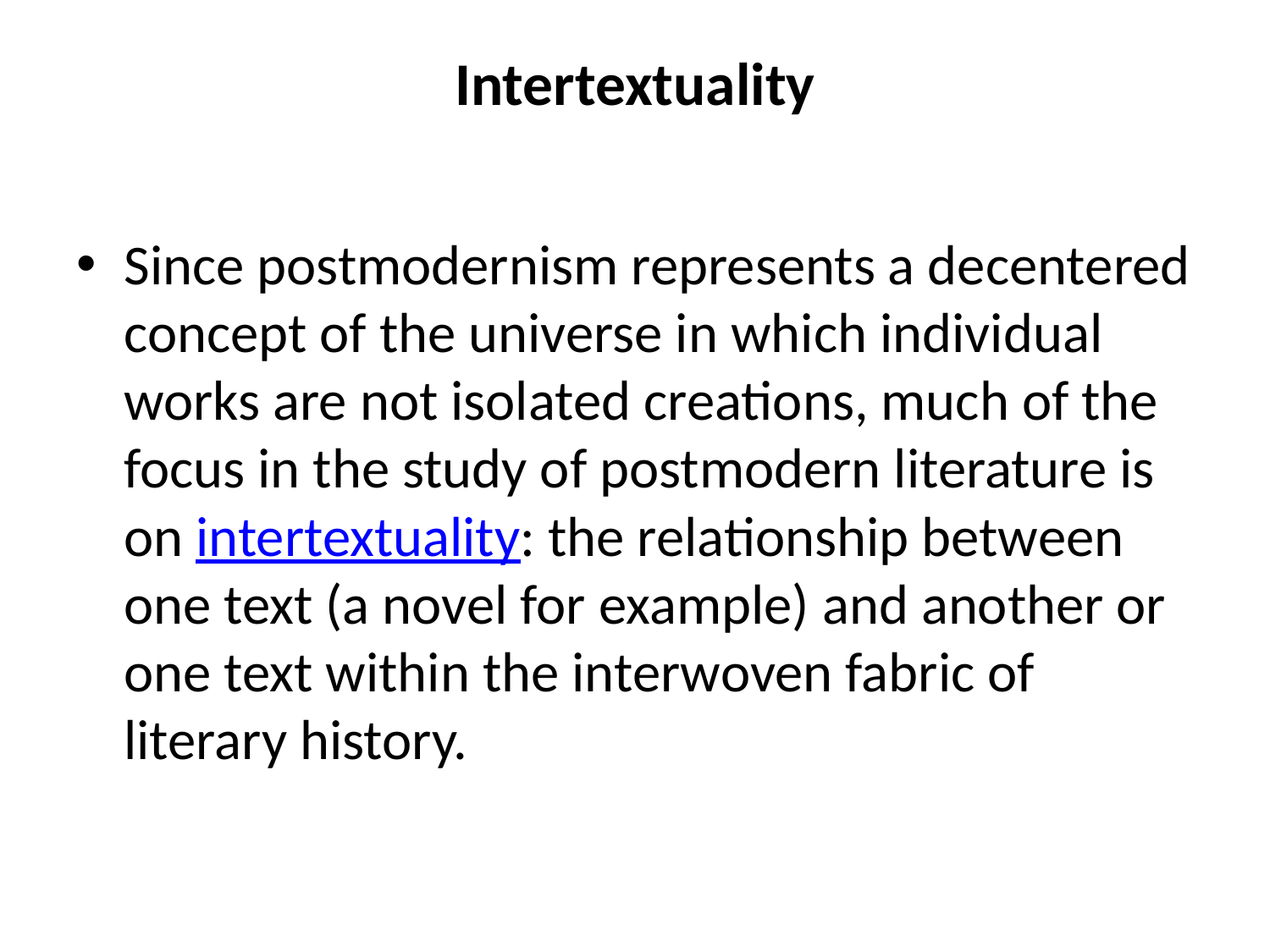

# Intertextuality
Since postmodernism represents a decentered concept of the universe in which individual works are not isolated creations, much of the focus in the study of postmodern literature is on intertextuality: the relationship between one text (a novel for example) and another or one text within the interwoven fabric of literary history.